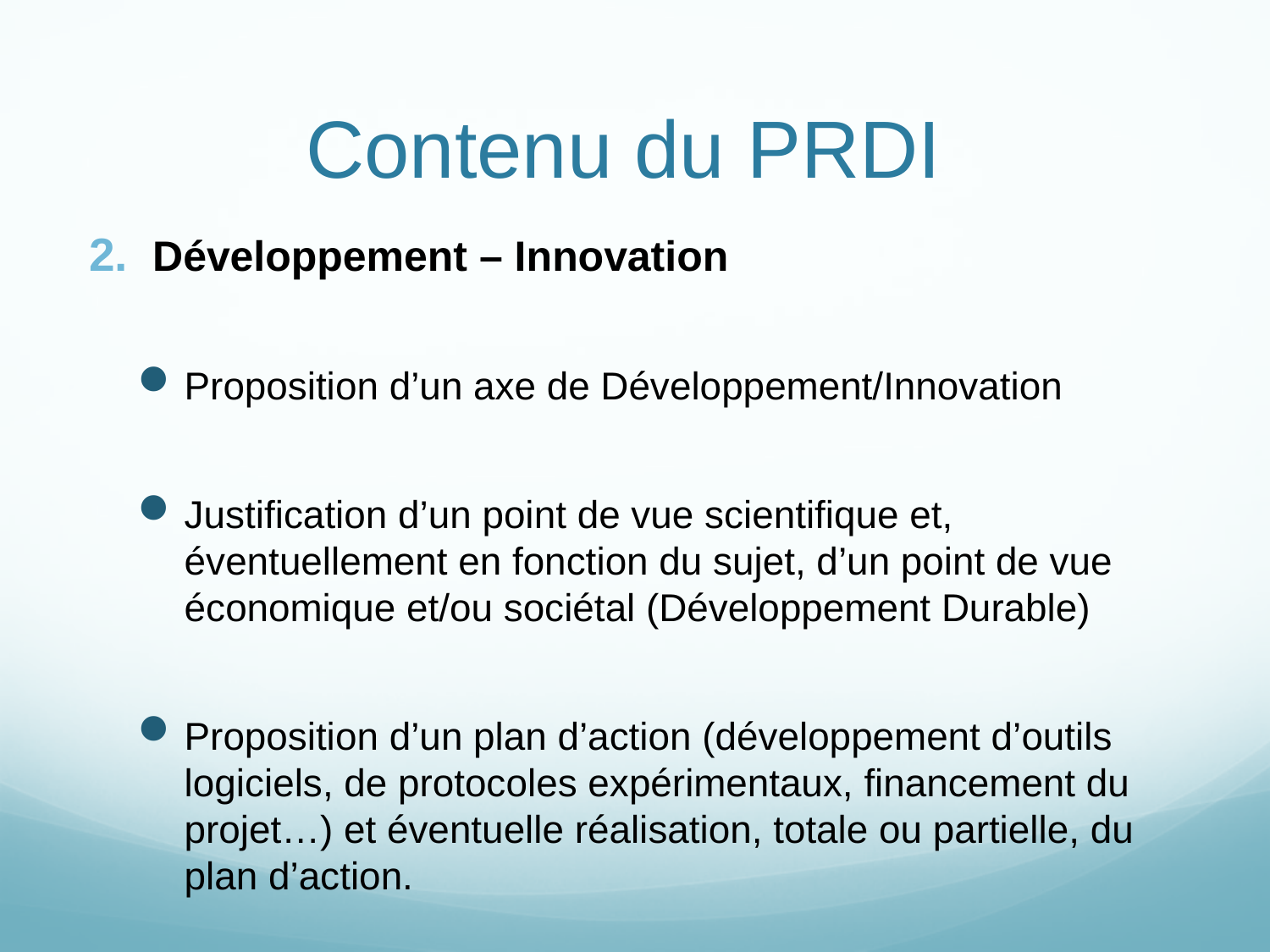

# Contenu du PRDI
Développement – Innovation

Proposition d’un axe de Développement/Innovation

Justification d’un point de vue scientifique et, éventuellement en fonction du sujet, d’un point de vue économique et/ou sociétal (Développement Durable)

Proposition d’un plan d’action (développement d’outils logiciels, de protocoles expérimentaux, financement du projet…) et éventuelle réalisation, totale ou partielle, du plan d’action.